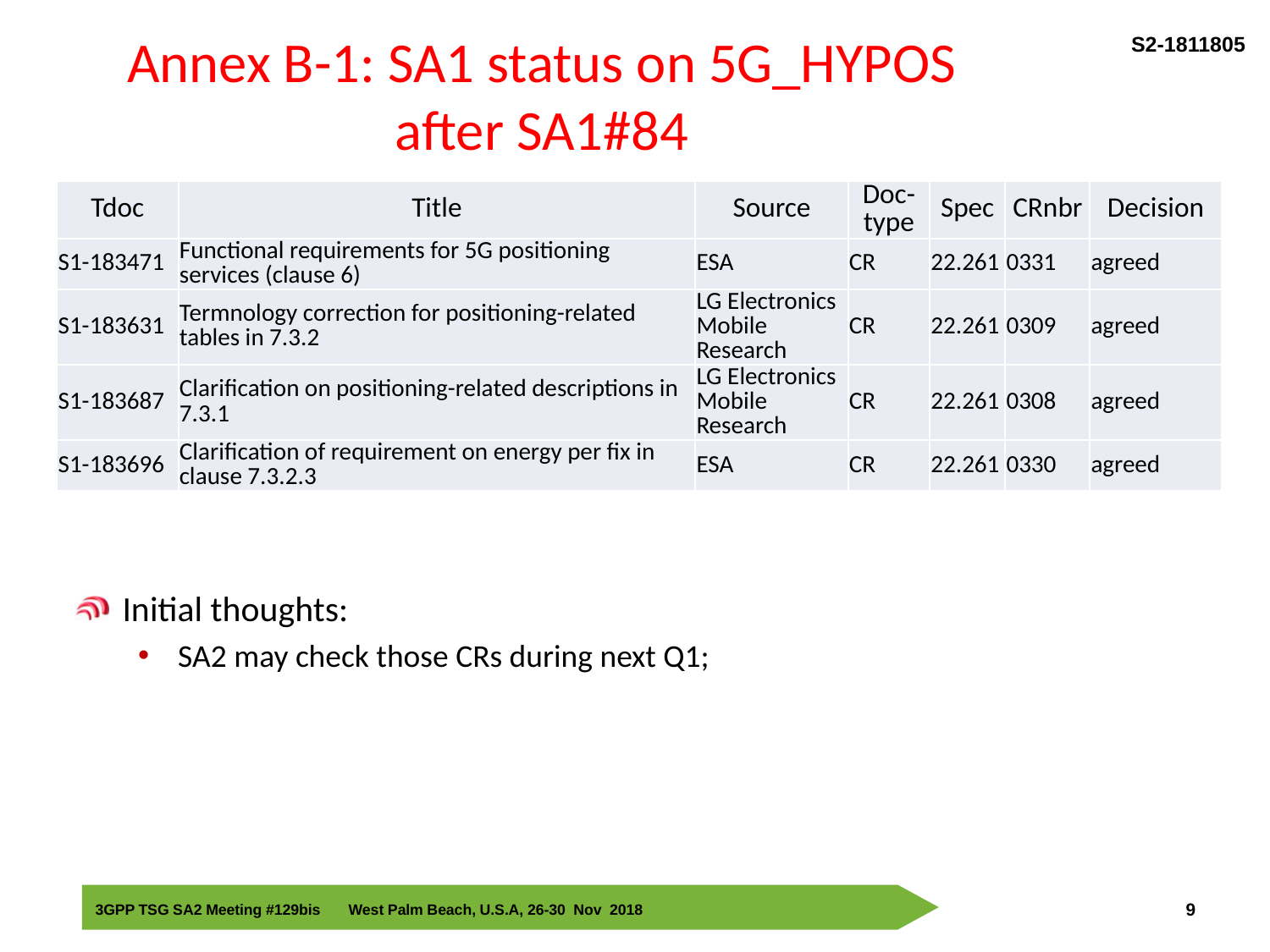

# Annex B-1: SA1 status on 5G_HYPOS after SA1#84
| Tdoc | Title | Source | Doc-type | Spec | CRnbr | Decision |
| --- | --- | --- | --- | --- | --- | --- |
| S1-183471 | Functional requirements for 5G positioning services (clause 6) | ESA | CR | 22.261 | 0331 | agreed |
| S1-183631 | Termnology correction for positioning-related tables in 7.3.2 | LG Electronics Mobile Research | CR | 22.261 | 0309 | agreed |
| S1-183687 | Clarification on positioning-related descriptions in 7.3.1 | LG Electronics Mobile Research | CR | 22.261 | 0308 | agreed |
| S1-183696 | Clarification of requirement on energy per fix in clause 7.3.2.3 | ESA | CR | 22.261 | 0330 | agreed |
Initial thoughts:
SA2 may check those CRs during next Q1;